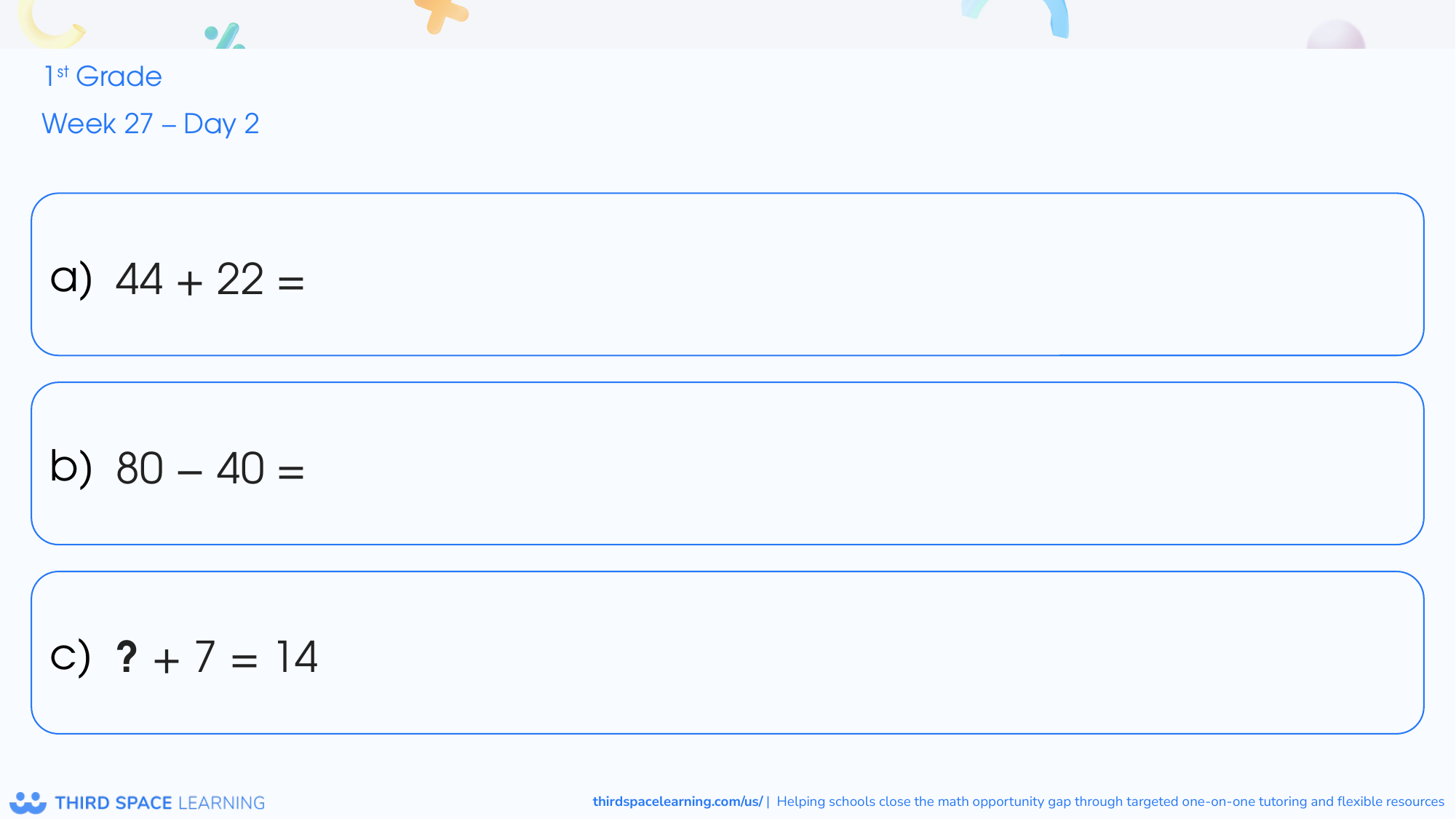

1st Grade
Week 27 – Day 2
44 + 22 =
80 − 40 =
? + 7 = 14